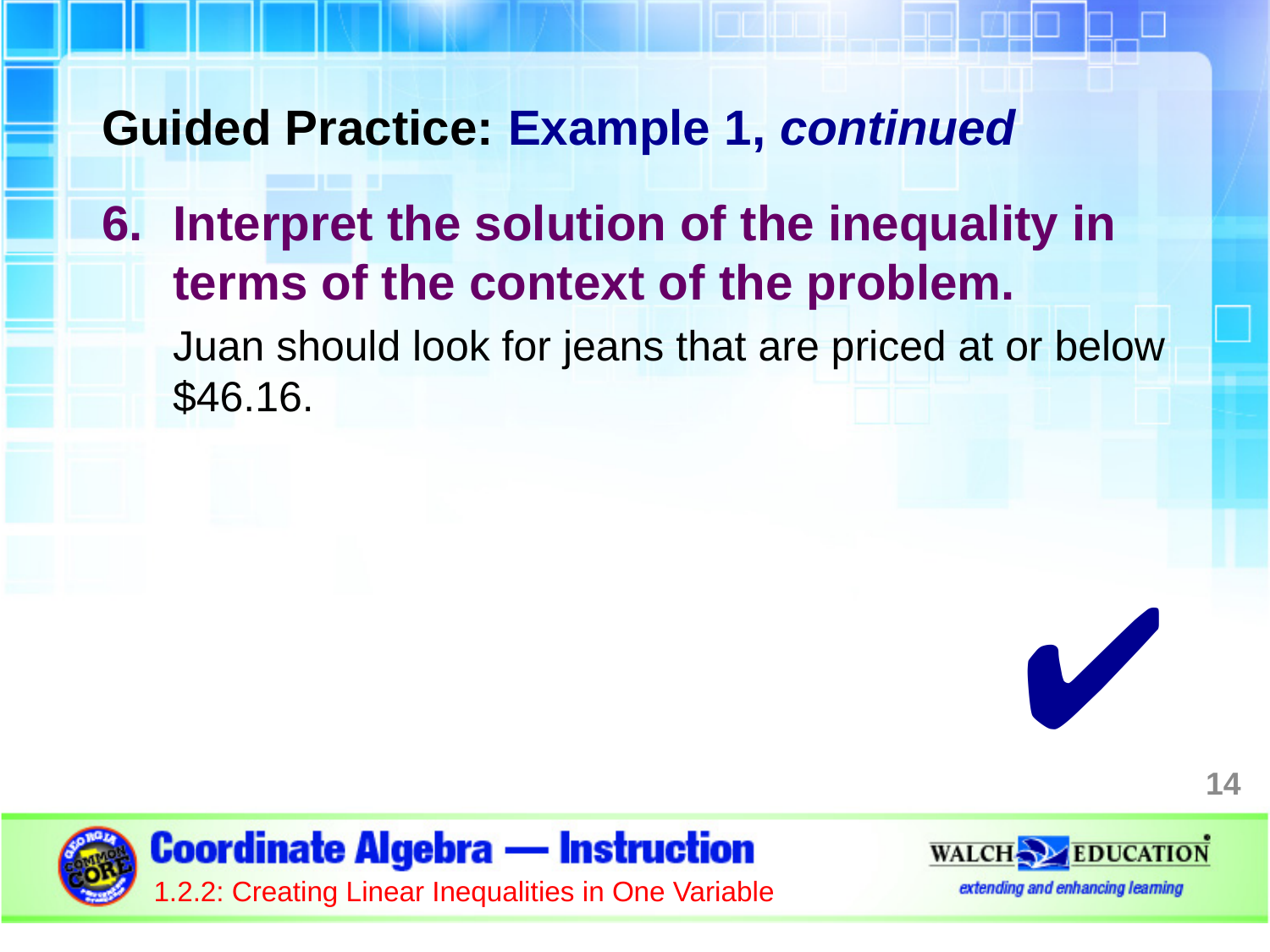

Guided Practice: Example 1, continued

Interpret the solution of the inequality in terms of the context of the problem.
Juan should look for jeans that are priced at or below $46.16.

✔
14
1.2.2: Creating Linear Inequalities in One Variable